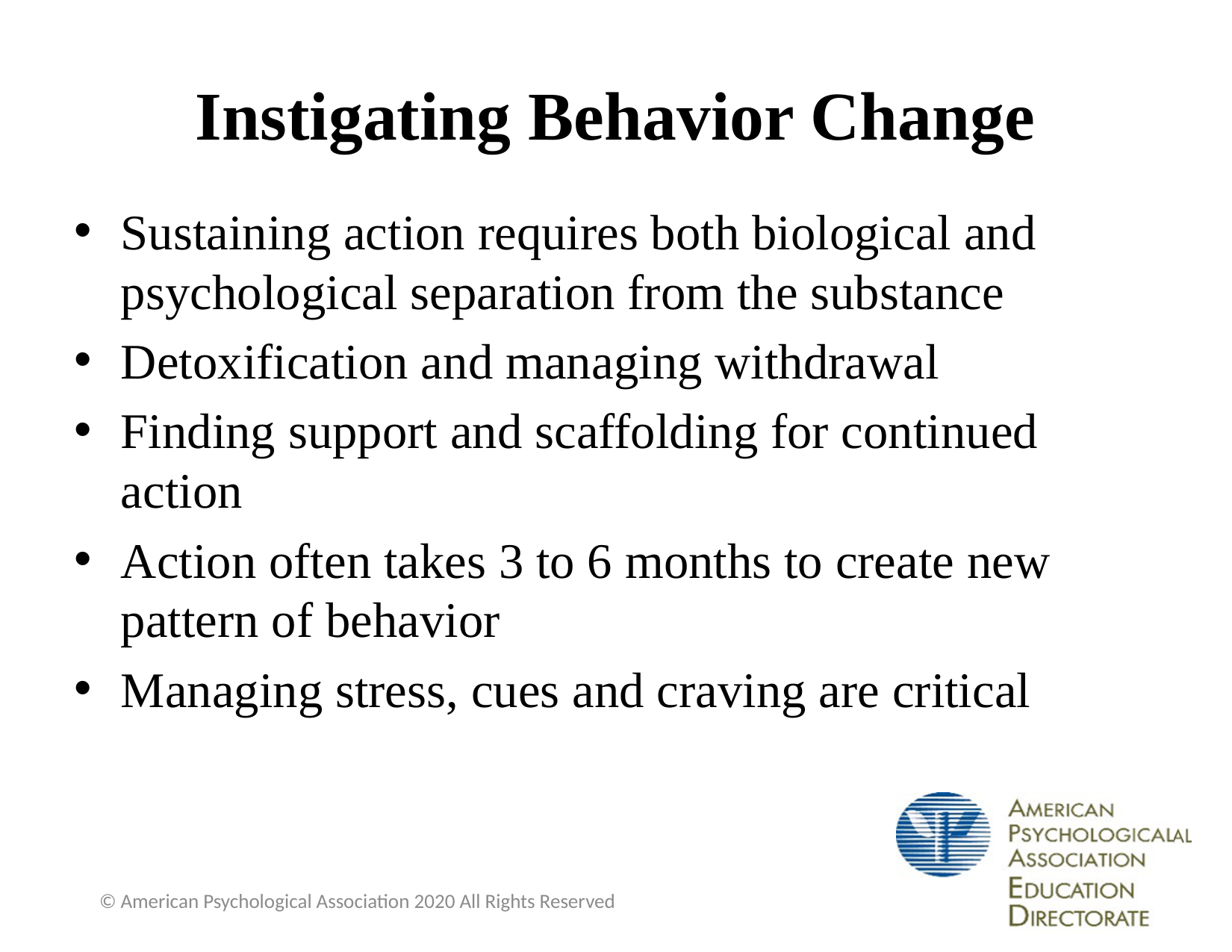

# Instigating Behavior Change
Sustaining action requires both biological and psychological separation from the substance
Detoxification and managing withdrawal
Finding support and scaffolding for continued action
Action often takes 3 to 6 months to create new pattern of behavior
Managing stress, cues and craving are critical

© American Psychological Association 2020 All Rights Reserved